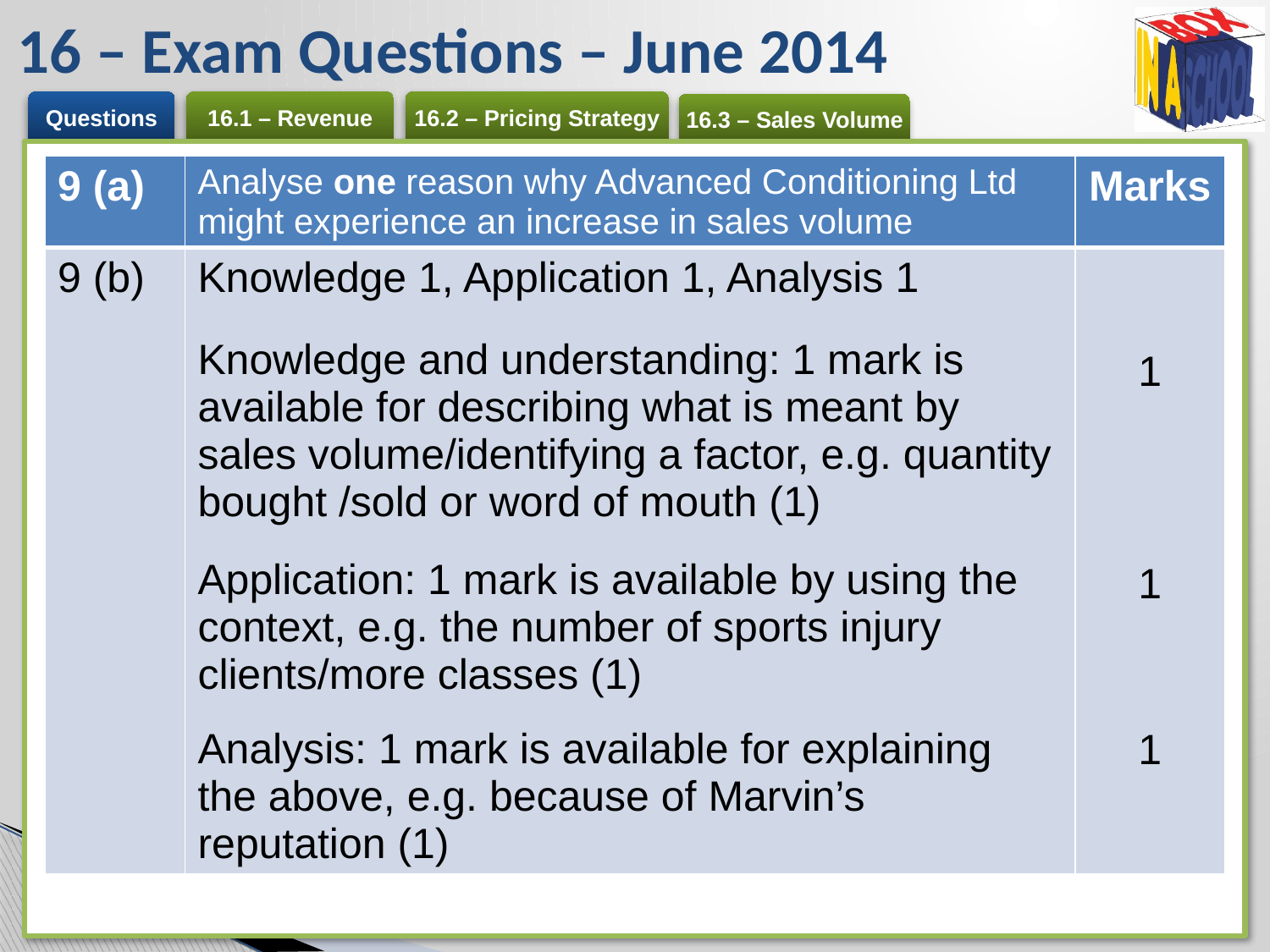

# 16 – Exam Questions – June 2014
| 9 (a) | Analyse one reason why Advanced Conditioning Ltd might experience an increase in sales volume | Marks |
| --- | --- | --- |
| 9 (b) | Knowledge 1, Application 1, Analysis 1 Knowledge and understanding: 1 mark is available for describing what is meant by sales volume/identifying a factor, e.g. quantity bought /sold or word of mouth (1) Application: 1 mark is available by using the context, e.g. the number of sports injury clients/more classes (1) Analysis: 1 mark is available for explaining the above, e.g. because of Marvin’s reputation (1) | 1 1 1 |